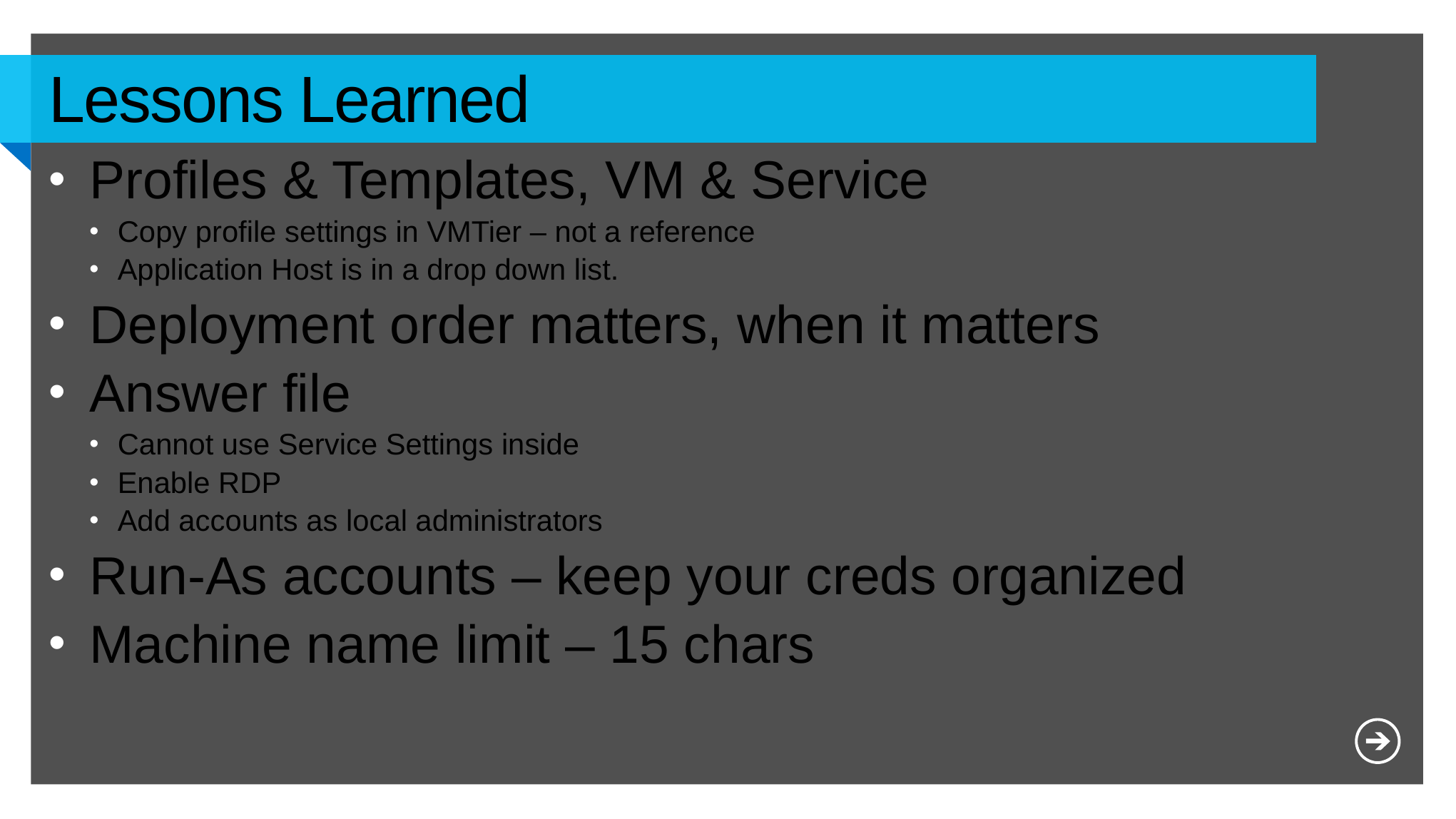

# Lessons Learned
Profiles & Templates, VM & Service
Copy profile settings in VMTier – not a reference
Application Host is in a drop down list.
Deployment order matters, when it matters
Answer file
Cannot use Service Settings inside
Enable RDP
Add accounts as local administrators
Run-As accounts – keep your creds organized
Machine name limit – 15 chars